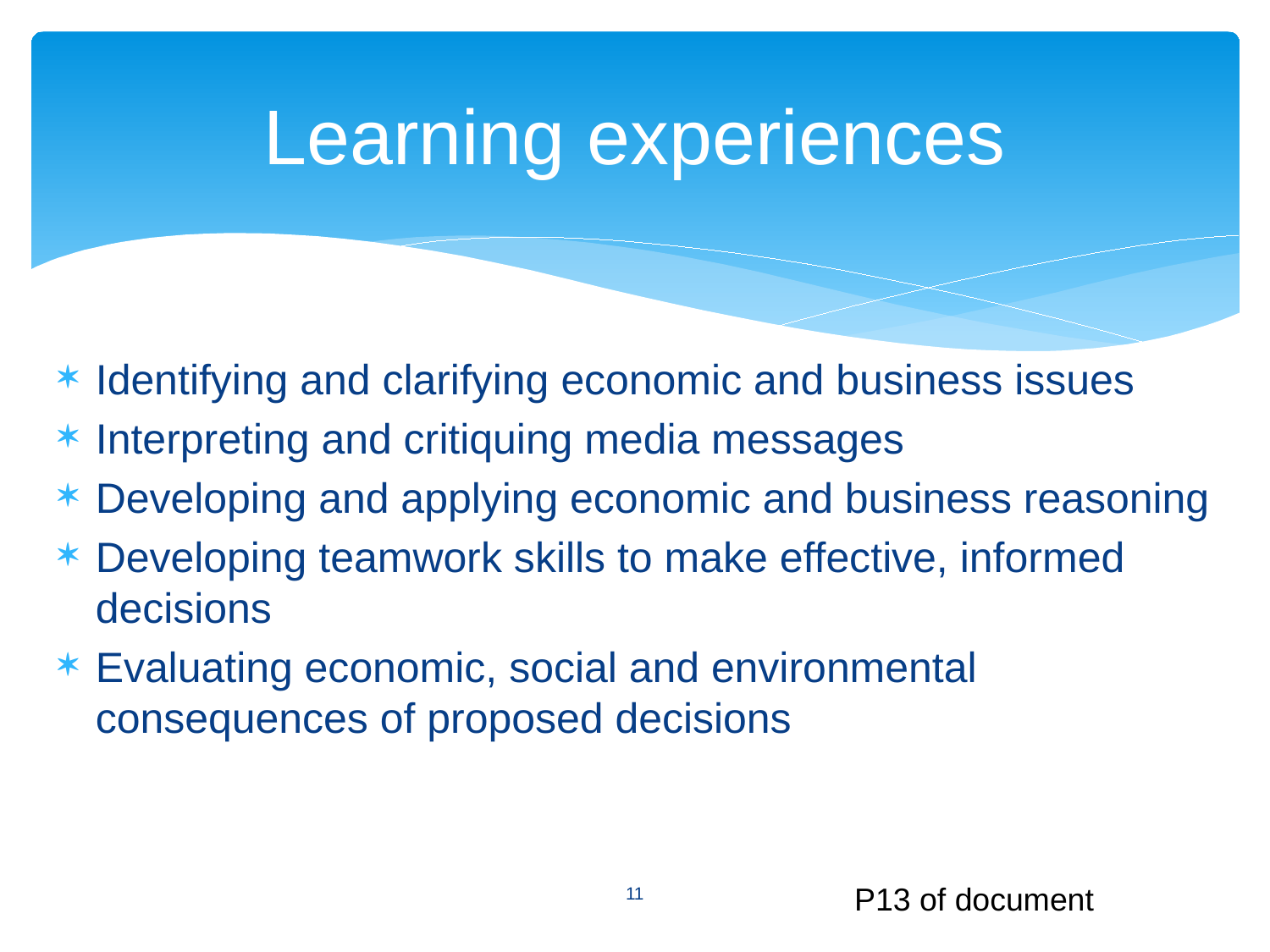

# Learning experiences
Identifying and clarifying economic and business issues
Interpreting and critiquing media messages
Developing and applying economic and business reasoning
Developing teamwork skills to make effective, informed decisions
Evaluating economic, social and environmental consequences of proposed decisions

11
P13 of document